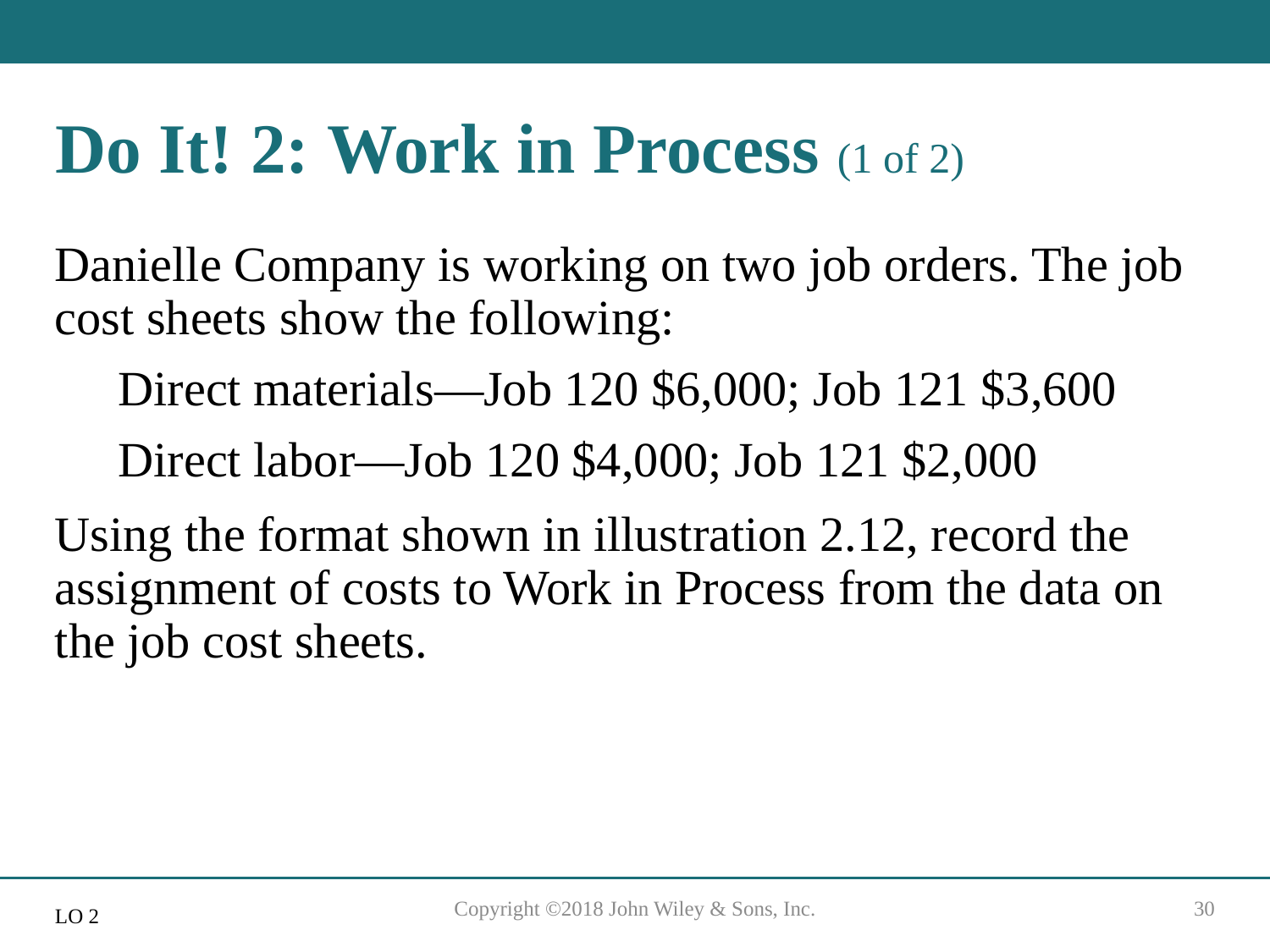

# Do It! 2: Work in Process (1 of 2)
Danielle Company is working on two job orders. The job cost sheets show the following:
Direct materials—Job 120 $6,000; Job 121 $3,600
Direct labor—Job 120 $4,000; Job 121 $2,000
Using the format shown in illustration 2.12, record the assignment of costs to Work in Process from the data on the job cost sheets.
Copyright ©2018 John Wiley & Sons, Inc.
30
L O 2